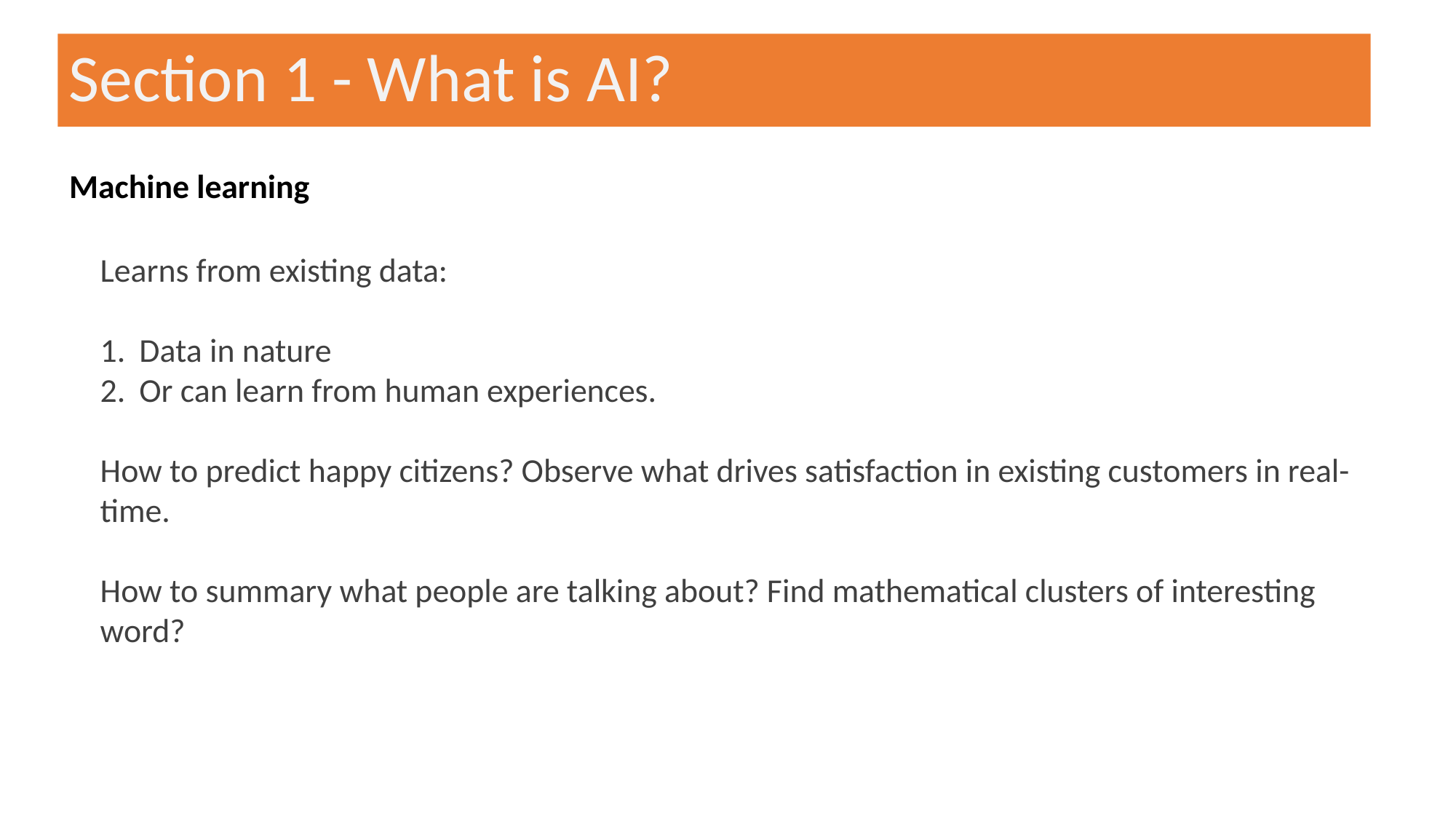

Section 1 - What is AI?
Machine learning

Learns from existing data:

Data in nature
Or can learn from human experiences.

How to predict happy citizens? Observe what drives satisfaction in existing customers in real-time.

How to summary what people are talking about? Find mathematical clusters of interesting word?